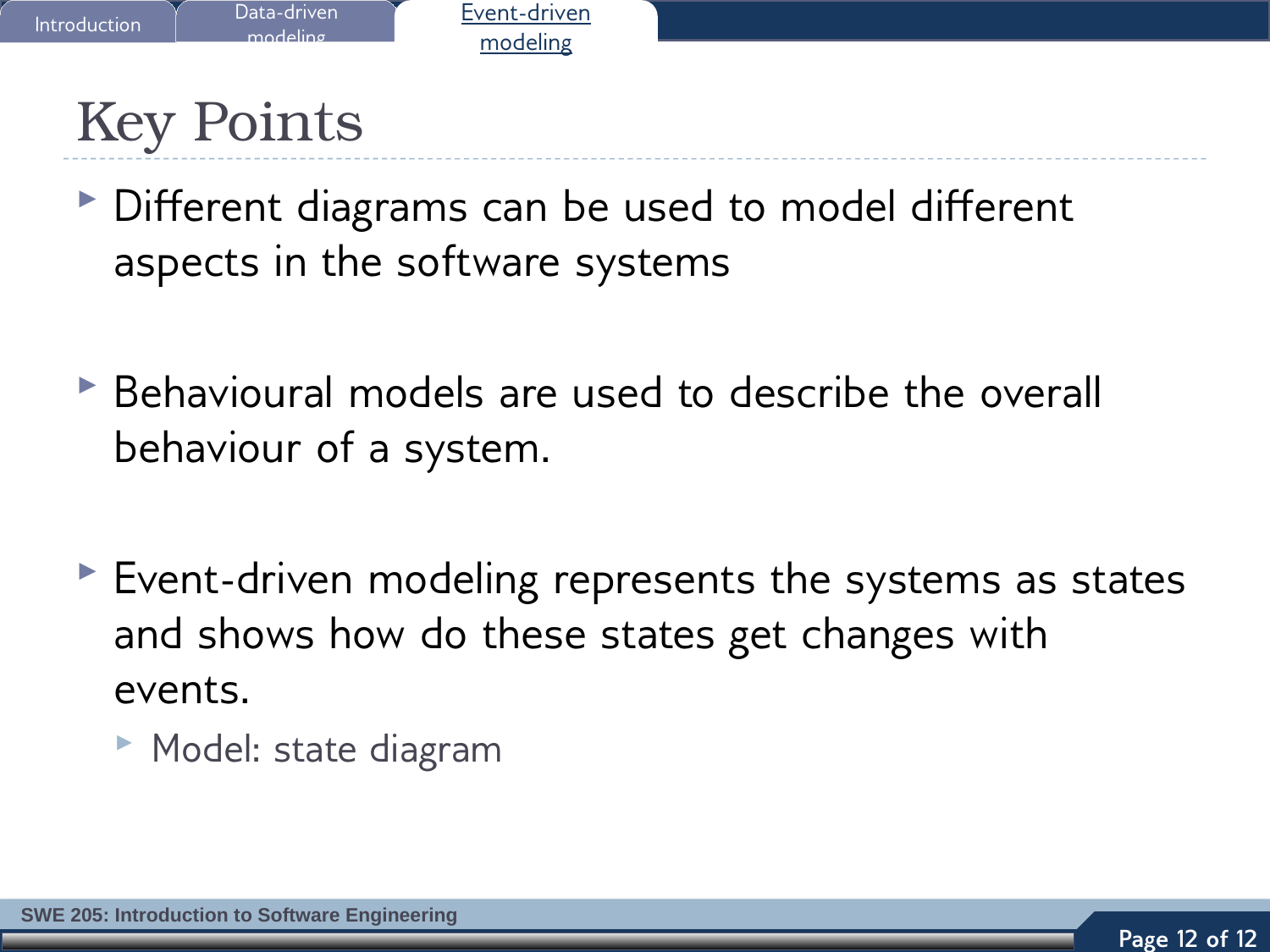

Introduction
Data-driven modeling
Event-driven modeling
# Key Points
Different diagrams can be used to model different aspects in the software systems

Behavioural models are used to describe the overall behaviour of a system.

Event-driven modeling represents the systems as states and shows how do these states get changes with events.
Model: state diagram
12
Page 12 of 12